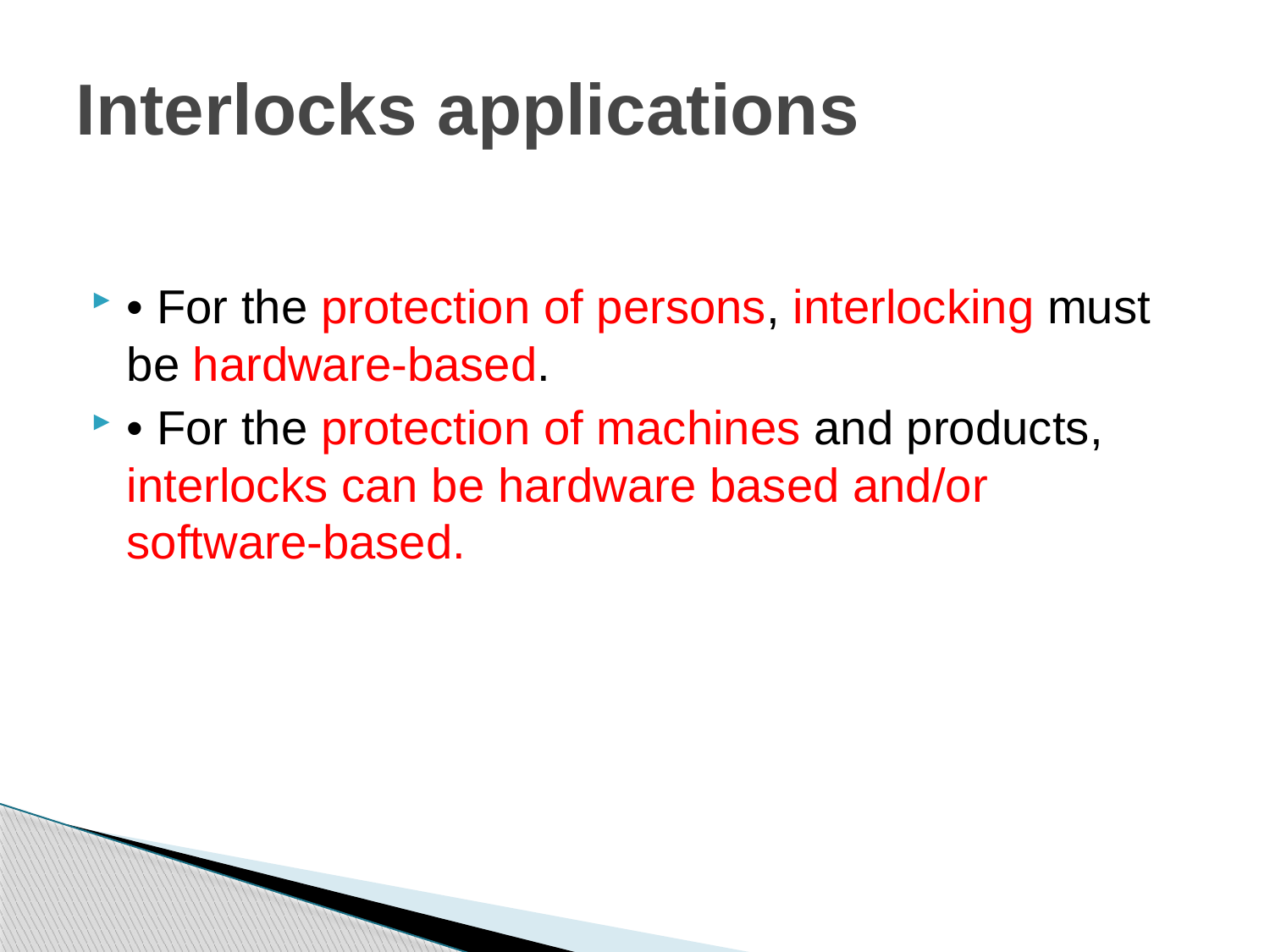

# Interlocks applications

• For the protection of persons, interlocking must be hardware-based.
• For the protection of machines and products, interlocks can be hardware based and/or software-based.